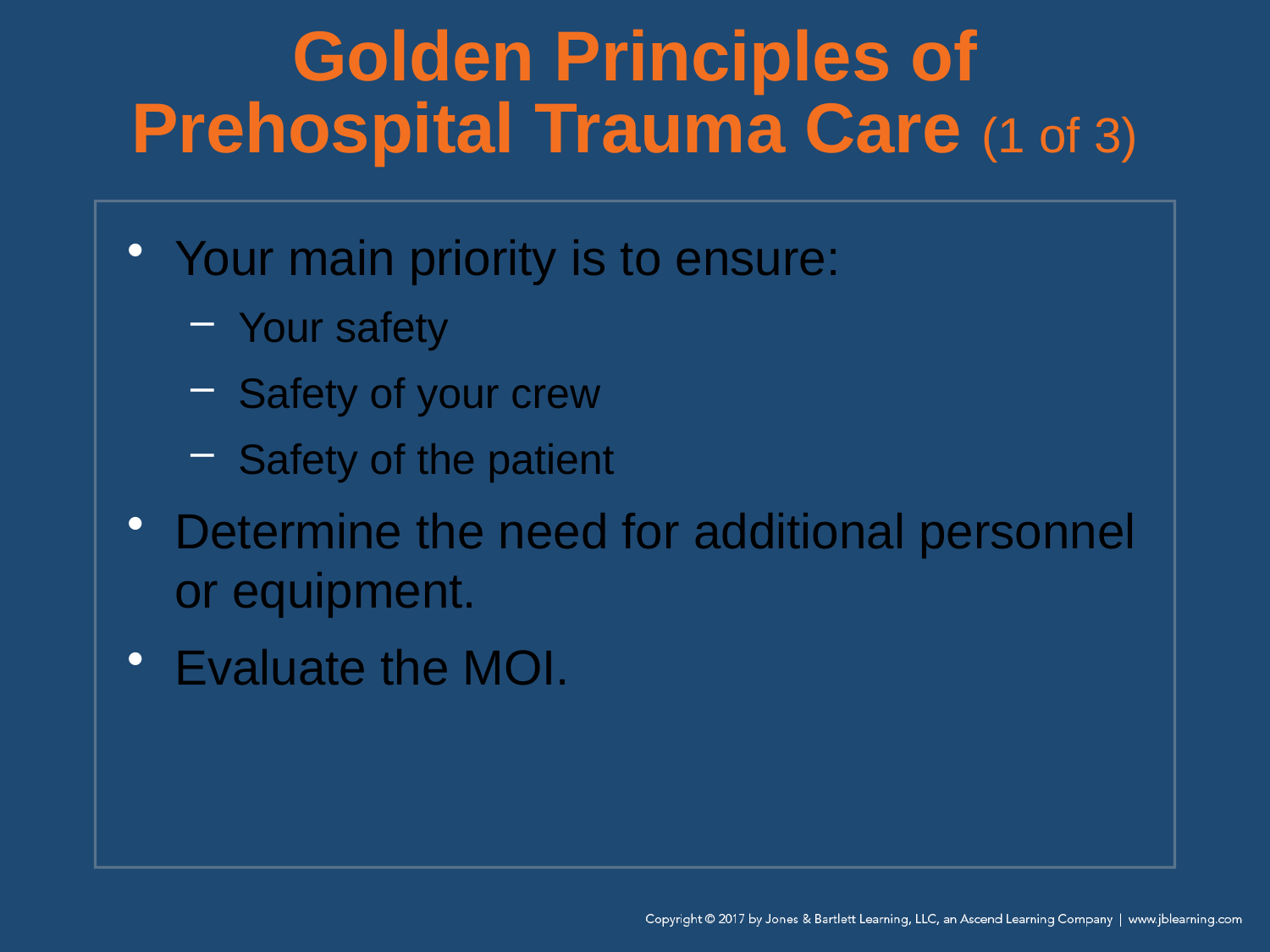

# Golden Principles of Prehospital Trauma Care (1 of 3)
Your main priority is to ensure:
Your safety
Safety of your crew
Safety of the patient
Determine the need for additional personnel or equipment.
Evaluate the MOI.